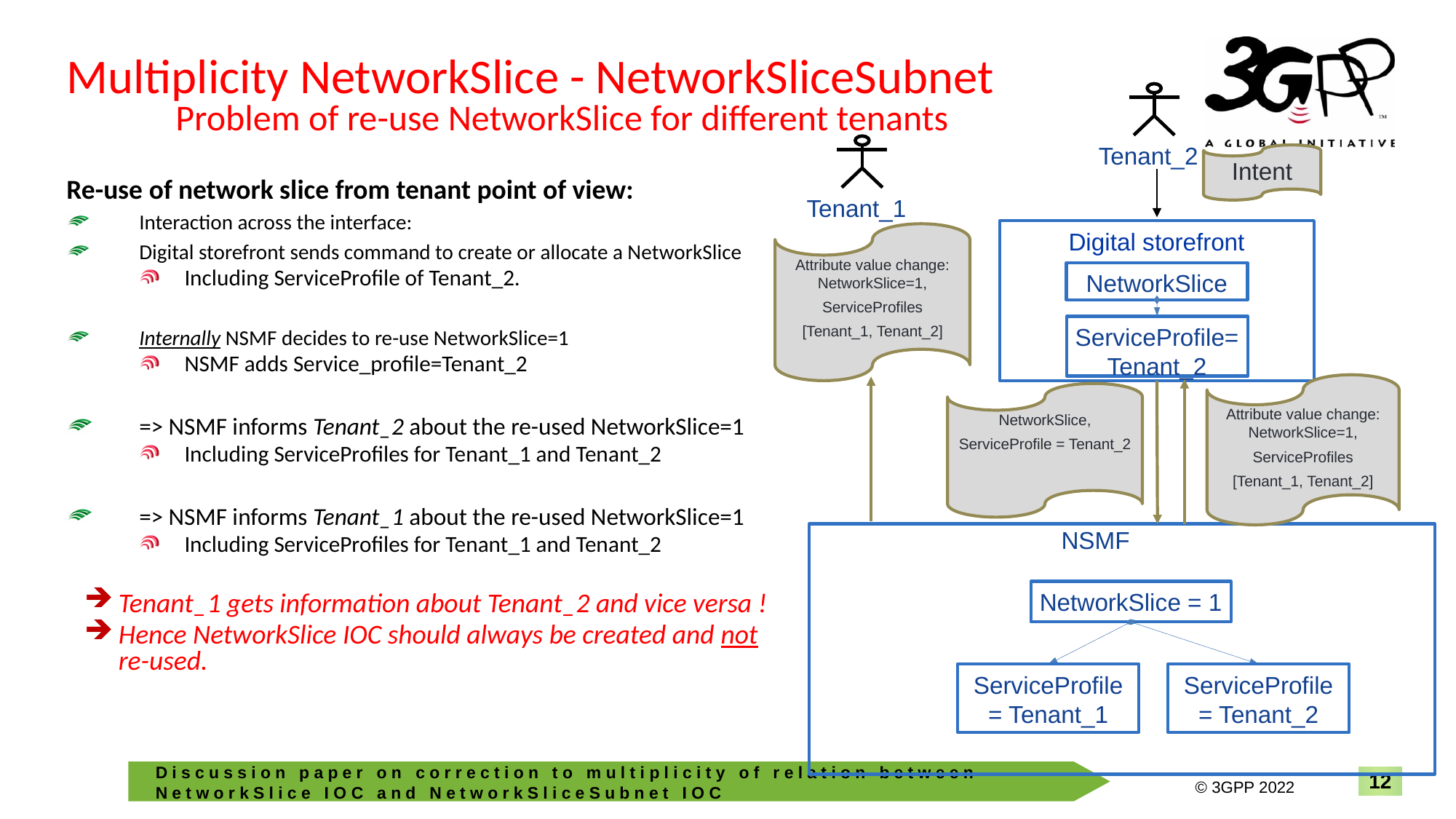

Multiplicity NetworkSlice - NetworkSliceSubnet

Tenant_2
 	Problem of re-use NetworkSlice for different tenants

Tenant_1
Intent
Re-use of network slice from tenant point of view:
Interaction across the interface:
Digital storefront sends command to create or allocate a NetworkSlice
Including ServiceProfile of Tenant_2.

Internally NSMF decides to re-use NetworkSlice=1
NSMF adds Service_profile=Tenant_2

=> NSMF informs Tenant_2 about the re-used NetworkSlice=1
Including ServiceProfiles for Tenant_1 and Tenant_2

=> NSMF informs Tenant_1 about the re-used NetworkSlice=1
Including ServiceProfiles for Tenant_1 and Tenant_2

Tenant_1 gets information about Tenant_2 and vice versa !
Hence NetworkSlice IOC should always be created and not re-used.
Digital storefront
Attribute value change: NetworkSlice=1,
ServiceProfiles
[Tenant_1, Tenant_2]
NetworkSlice
ServiceProfile=Tenant_2
Attribute value change: NetworkSlice=1,
ServiceProfiles
[Tenant_1, Tenant_2]
NetworkSlice,
ServiceProfile = Tenant_2
NSMF

NetworkSlice = 1
ServiceProfile = Tenant_1
ServiceProfile = Tenant_2